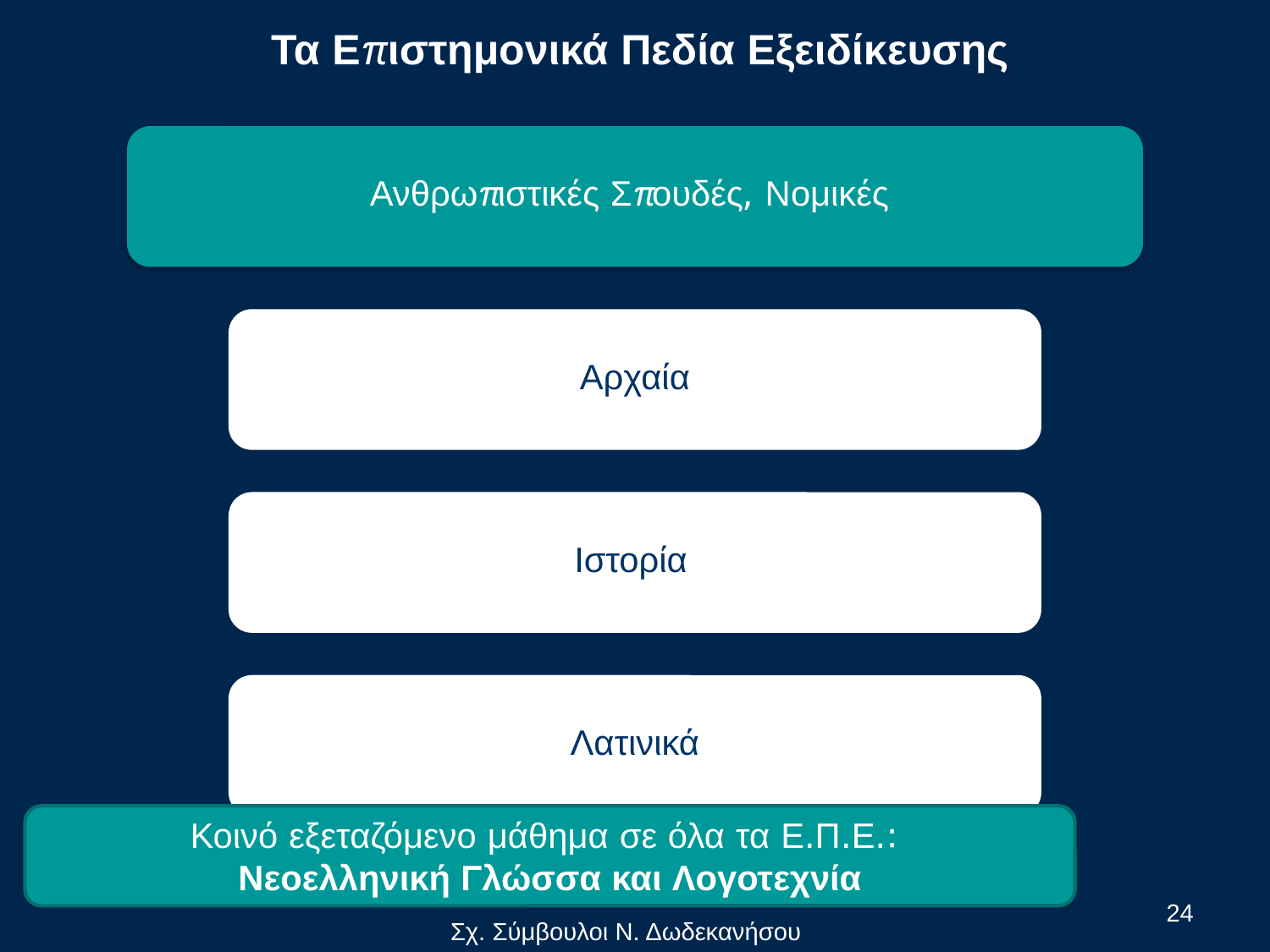

# Τα Επιστημονικά Πεδία Εξειδίκευσης
Ανθρωπιστικές Σπουδές, Νομικές
Αρχαία
Ιστορία
Λατινικά
Ιστορία
Ιστορία
Κοινό εξεταζόμενο μάθημα σε όλα τα Ε.Π.Ε.:
Νεοελληνική Γλώσσα και Λογοτεχνία
24
Σχ. Σύμβουλοι Ν. Δωδεκανήσου